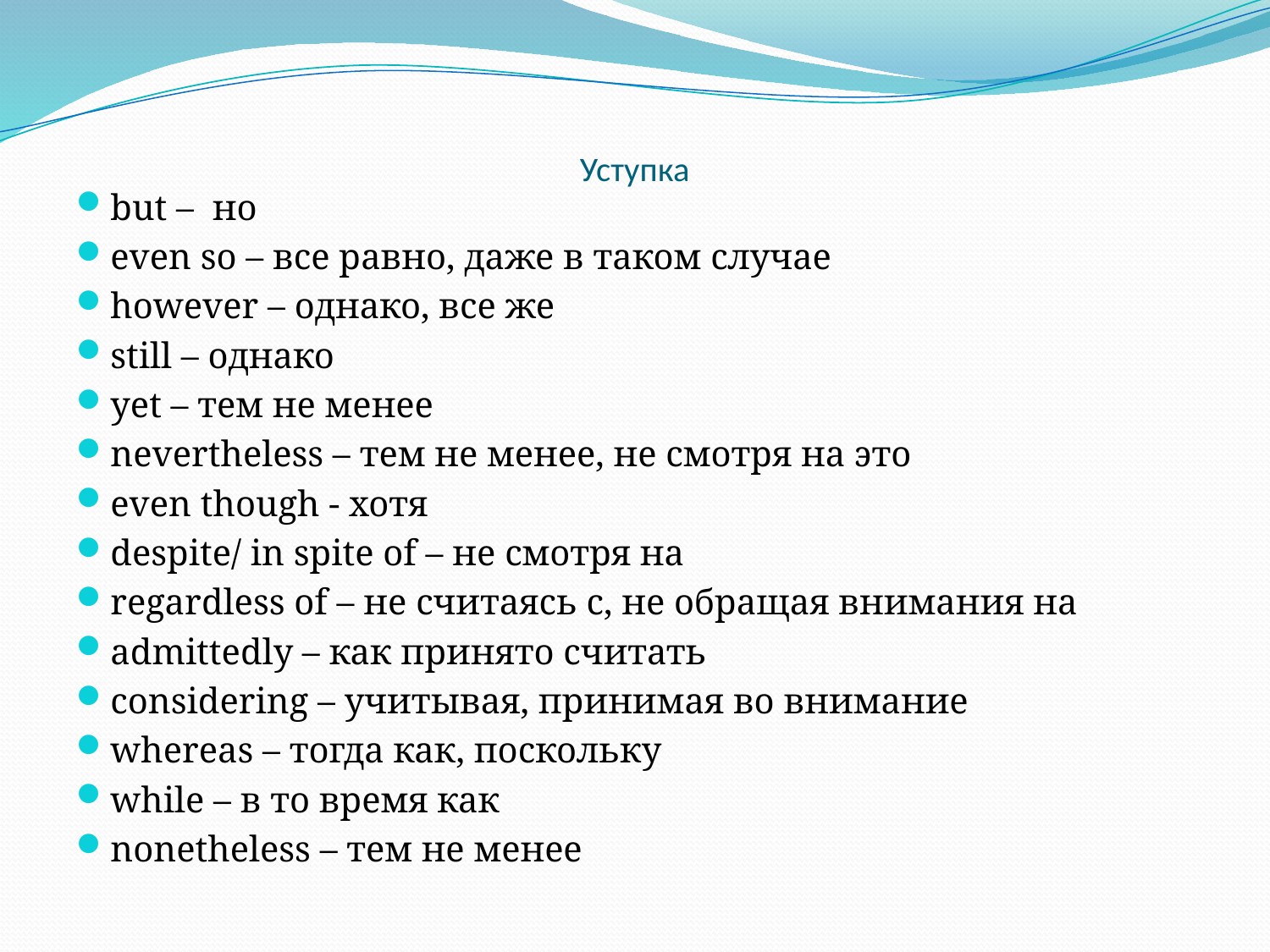

# Уступка
but –  но
even so – все равно, даже в таком случае
however – однако, все же
still – однако
yet – тем не менее
nevertheless – тем не менее, не смотря на это
even though - хотя
despite/ in spite of – не смотря на
regardless of – не считаясь с, не обращая внимания на
admittedly – как принято считать
considering – учитывая, принимая во внимание
whereas – тогда как, поскольку
while – в то время как
nonetheless – тем не менее